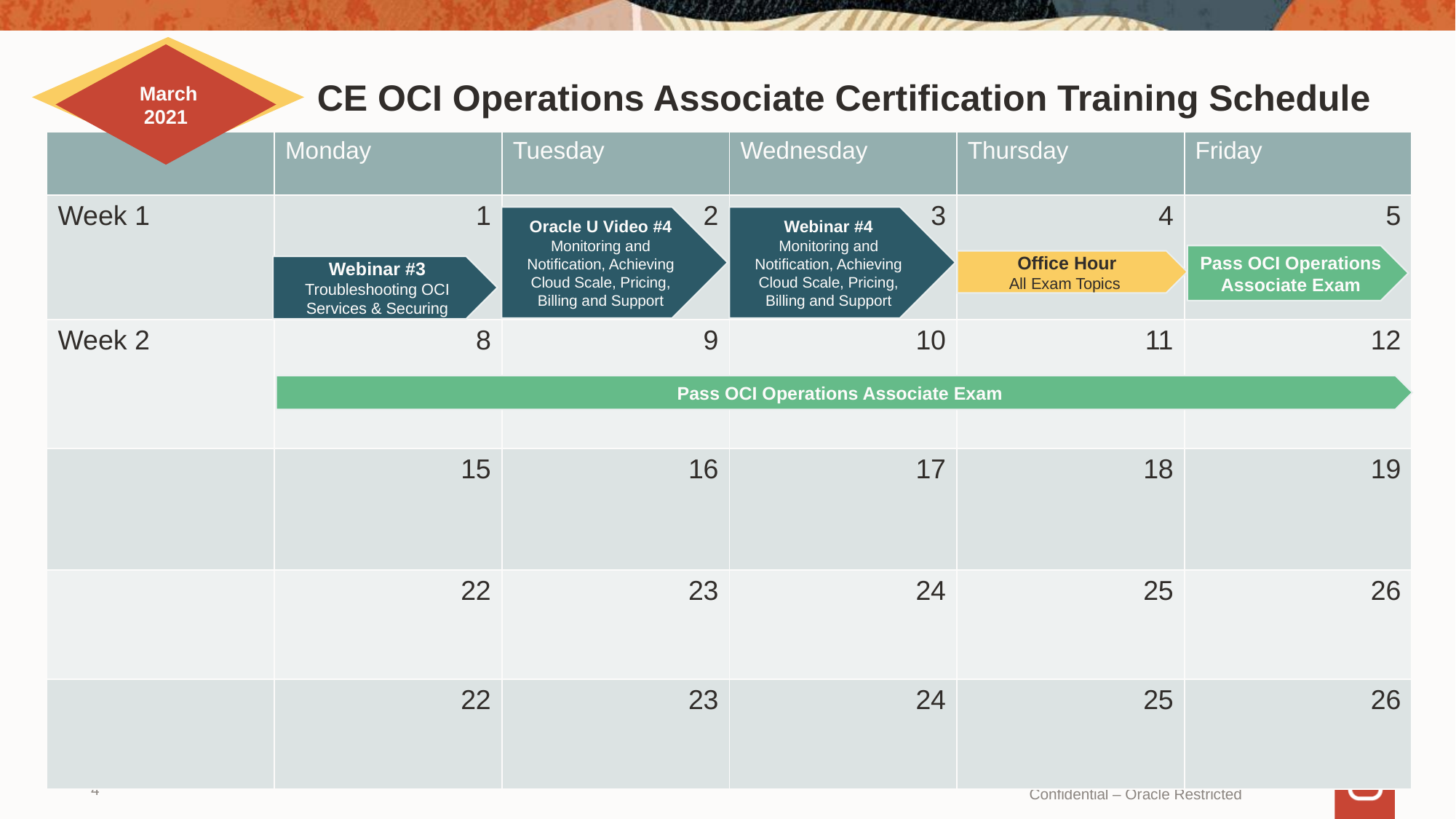

# CE OCI Operations Associate Certification Training Schedule

 March 2021
|  | Monday | Tuesday | Wednesday | Thursday | Friday |
| --- | --- | --- | --- | --- | --- |
| Week 1 | 1 | 2 | 3 | 4 | 5 |
| Week 2 | 8 | 9 | 10 | 11 | 12 |
|  | 15 | 16 | 17 | 18 | 19 |
|  | 22 | 23 | 24 | 25 | 26 |
|  | 22 | 23 | 24 | 25 | 26 |
Webinar #4
Monitoring and Notification, Achieving Cloud Scale, Pricing, Billing and Support
Oracle U Video #4
Monitoring and Notification, Achieving Cloud Scale, Pricing, Billing and Support
Pass OCI Operations Associate Exam
Office Hour
All Exam Topics
Webinar #3
Troubleshooting OCI Services & Securing
Pass OCI Operations Associate Exam
4
Confidential – Oracle Restricted